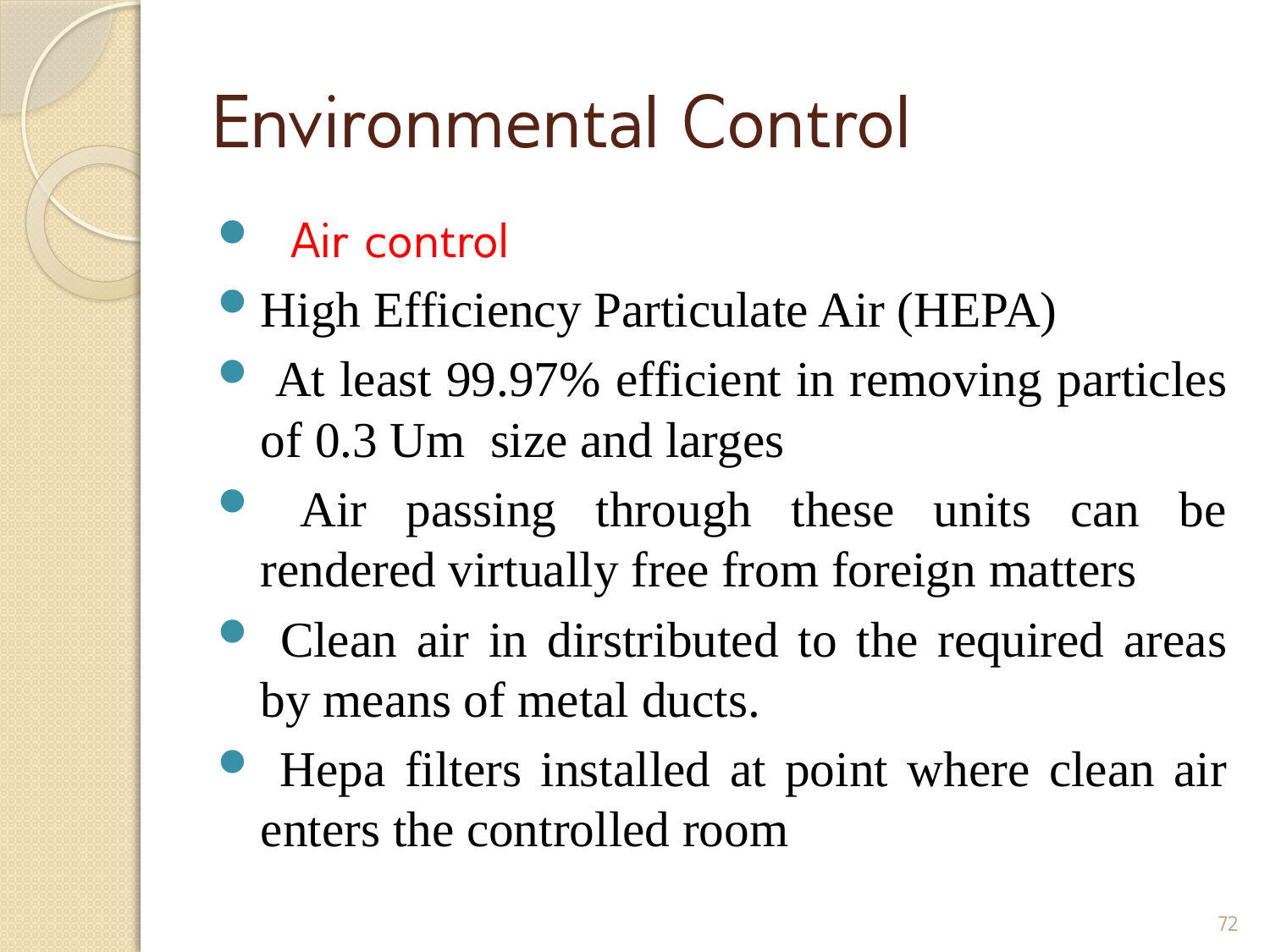

# Environmental Control
  Air control
High Efficiency Particulate Air (HEPA)
 At least 99.97% efficient in removing particles of 0.3 Um  size and larges
 Air passing through these units can be rendered virtually free from foreign matters
 Clean air in dirstributed to the required areas by means of metal ducts.
 Hepa filters installed at point where clean air enters the controlled room

72